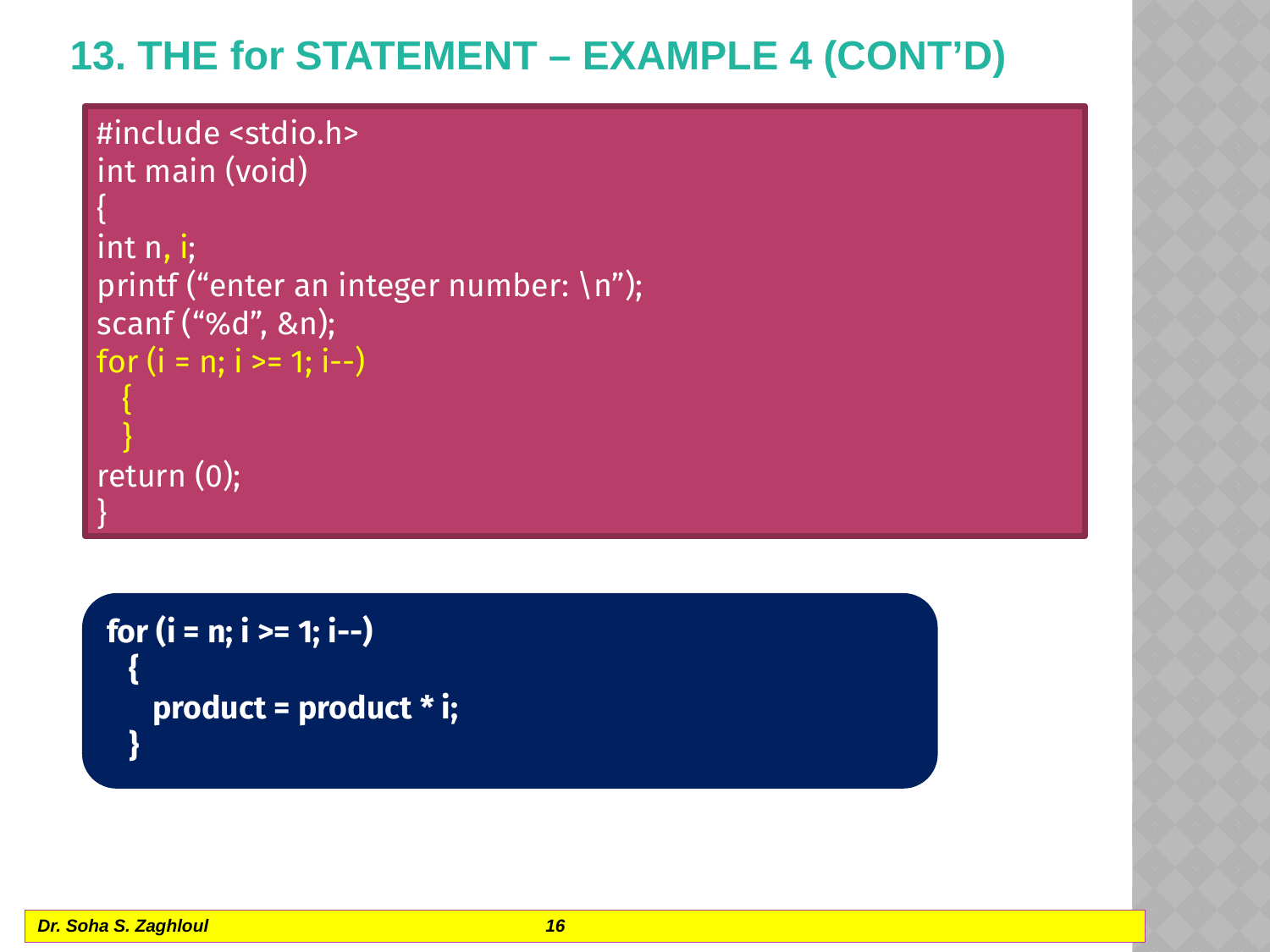

# 13. The for statement – example 4 (cont’d)
#include <stdio.h>
int main (void)
{
int n, i;
printf (“enter an integer number: \n”);
scanf (“%d”, &n);
for (i = n; i >= 1; i--)
   {
   }
return (0);
}
for (i = n; i >= 1; i--)
   {
      product = product * i;
   }
Dr. Soha S. Zaghloul			16